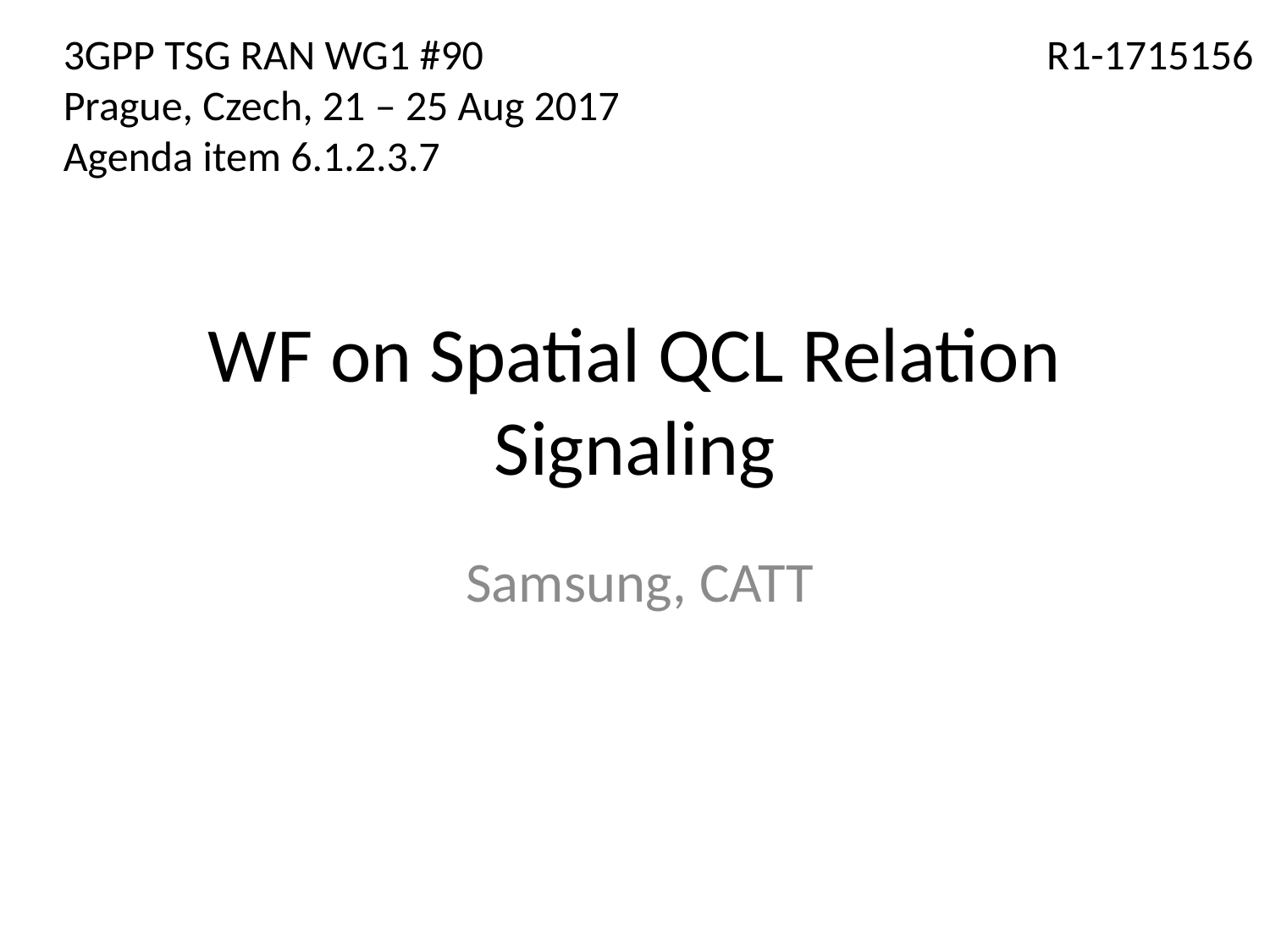

3GPP TSG RAN WG1 #90
Prague, Czech, 21 – 25 Aug 2017
Agenda item 6.1.2.3.7
R1-1715156
# WF on Spatial QCL Relation Signaling
Samsung, CATT